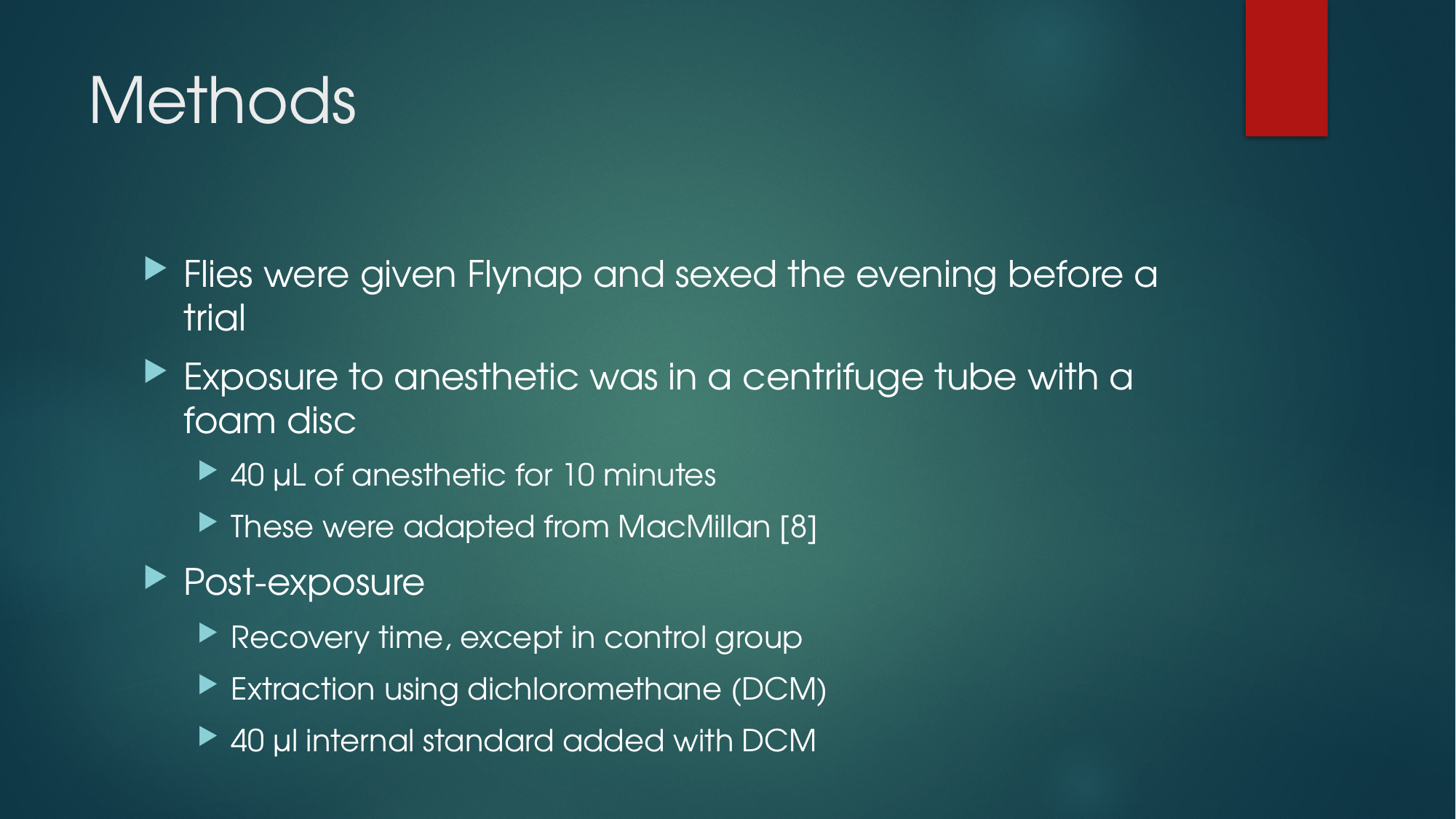

# Methods
Flies were given Flynap and sexed the evening before a trial
Exposure to anesthetic was in a centrifuge tube with a foam disc
40 µL of anesthetic for 10 minutes
These were adapted from MacMillan [8]
Post-exposure
Recovery time, except in control group
Extraction using dichloromethane (DCM)
40 µl internal standard added with DCM